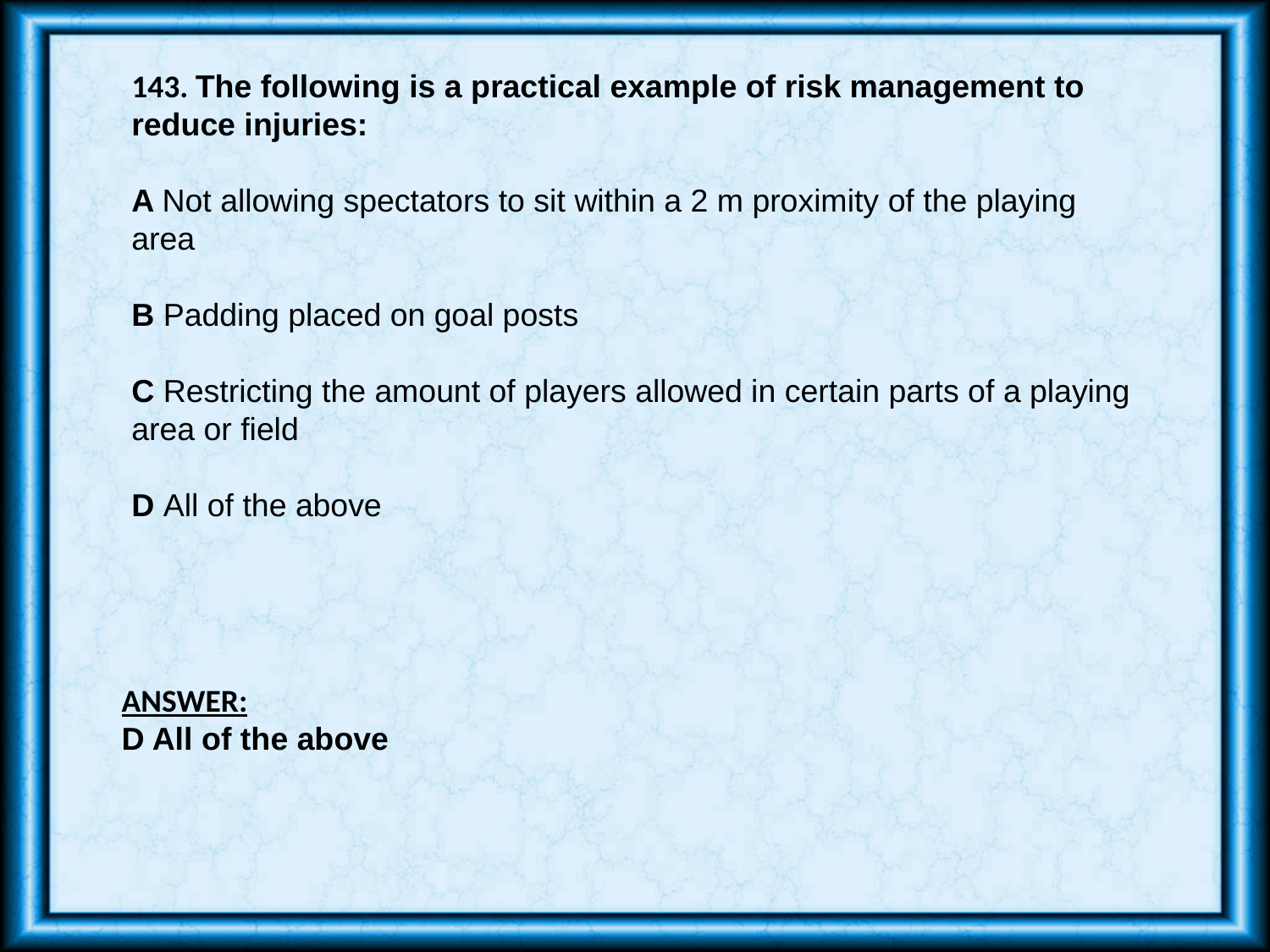

143. The following is a practical example of risk management to reduce injuries:

A Not allowing spectators to sit within a 2 m proximity of the playing area

B Padding placed on goal posts

C Restricting the amount of players allowed in certain parts of a playing area or field

D All of the above

ANSWER:
D All of the above